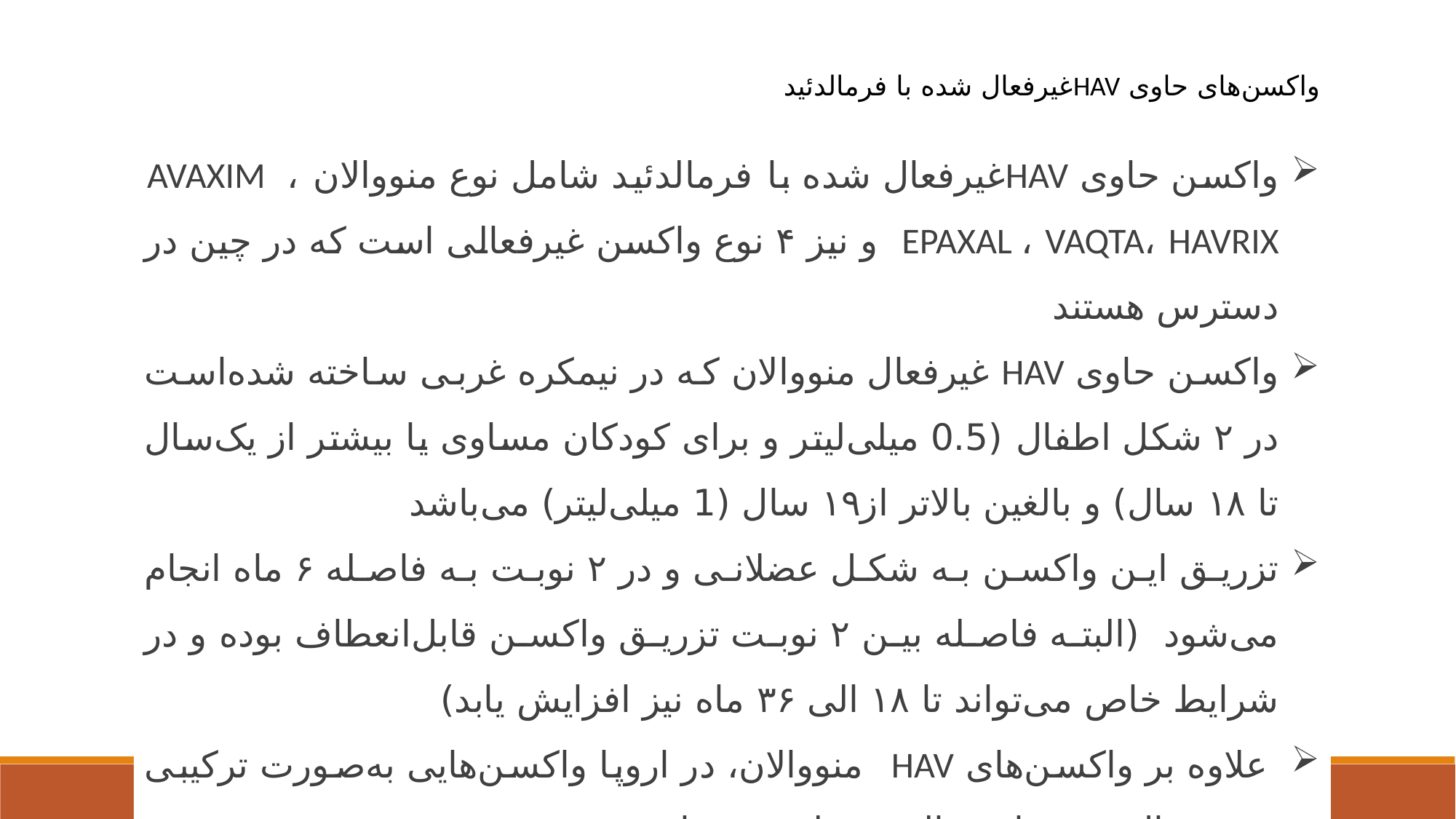

واکسن‌های حاوی HAVغیرفعال شده با فرمالدئید

واکسن حاوی HAVغیرفعال شده با فرمالدئید شامل نوع منووالان AVAXIM  ، EPAXAL ، VAQTA، HAVRIX  و نیز ۴ نوع واکسن غیرفعالی است که در چین در دسترس هستند
واکسن حاوی HAV غیرفعال منووالان که در نیمکره غربی ساخته شده‌است در ۲ شکل اطفال (0.5 میلی‌لیتر و برای کودکان مساوی یا بیشتر از یک‌سال تا ۱۸ سال) و بالغین بالاتر از۱۹ سال (1 میلی‌لیتر) می‌باشد
تزریق این واکسن به شکل عضلانی و در ۲ نوبت به فاصله ۶ ماه انجام می‌شود (البته فاصله بین ۲ نوبت تزریق واکسن قابل‌انعطاف بوده و در شرایط خاص می‌تواند تا ۱۸ الی ۳۶ ماه نیز افزایش یابد)
 علاوه‌ بر واکسن‌های HAV  منووالان، در اروپا واکسن‌هایی به‌صورت ترکیبی و غیرفعال شده با فرمالدئید تولید شده است